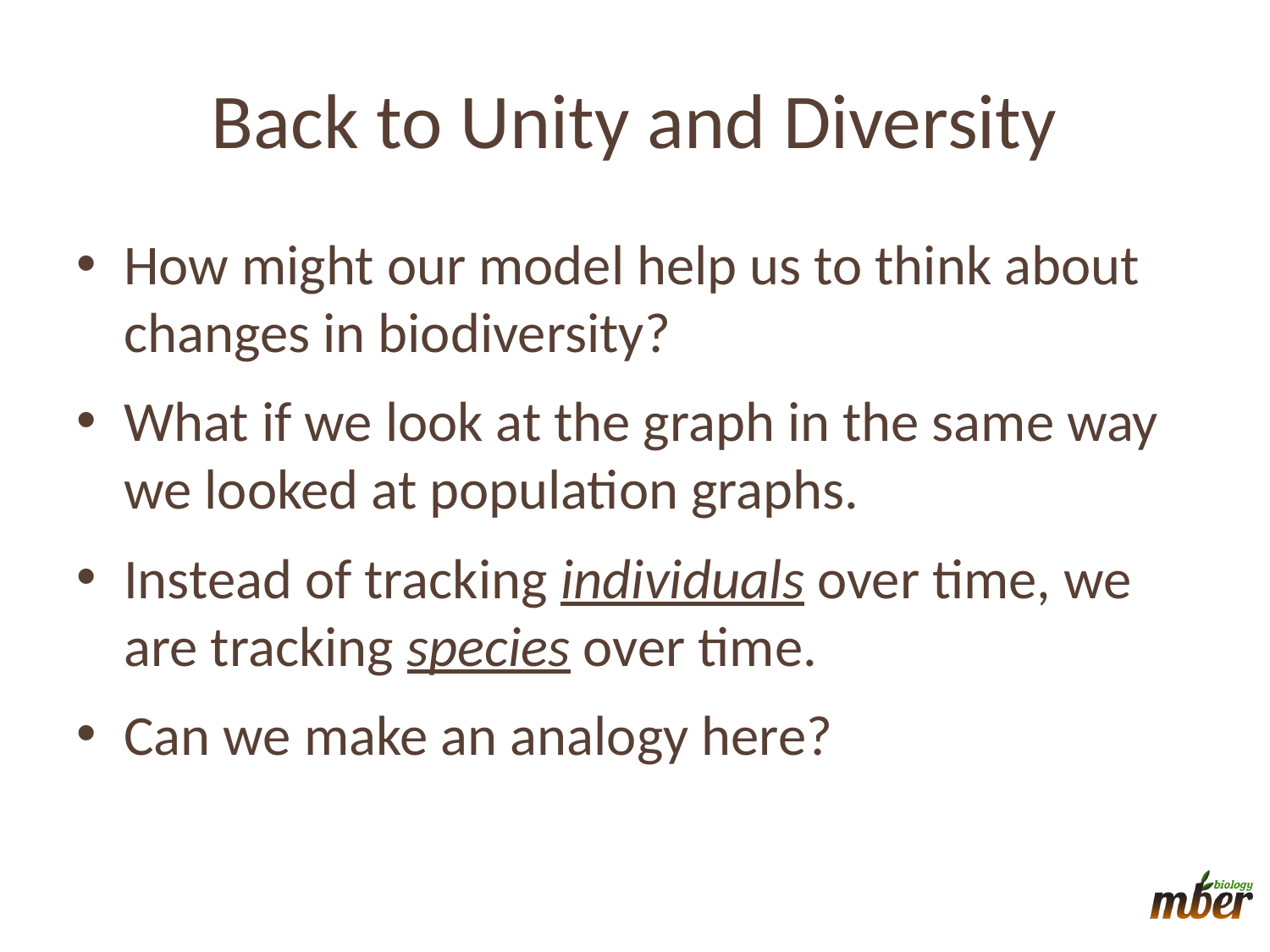

# Back to Unity and Diversity
How might our model help us to think about changes in biodiversity?
What if we look at the graph in the same way we looked at population graphs.
Instead of tracking individuals over time, we are tracking species over time.
Can we make an analogy here?